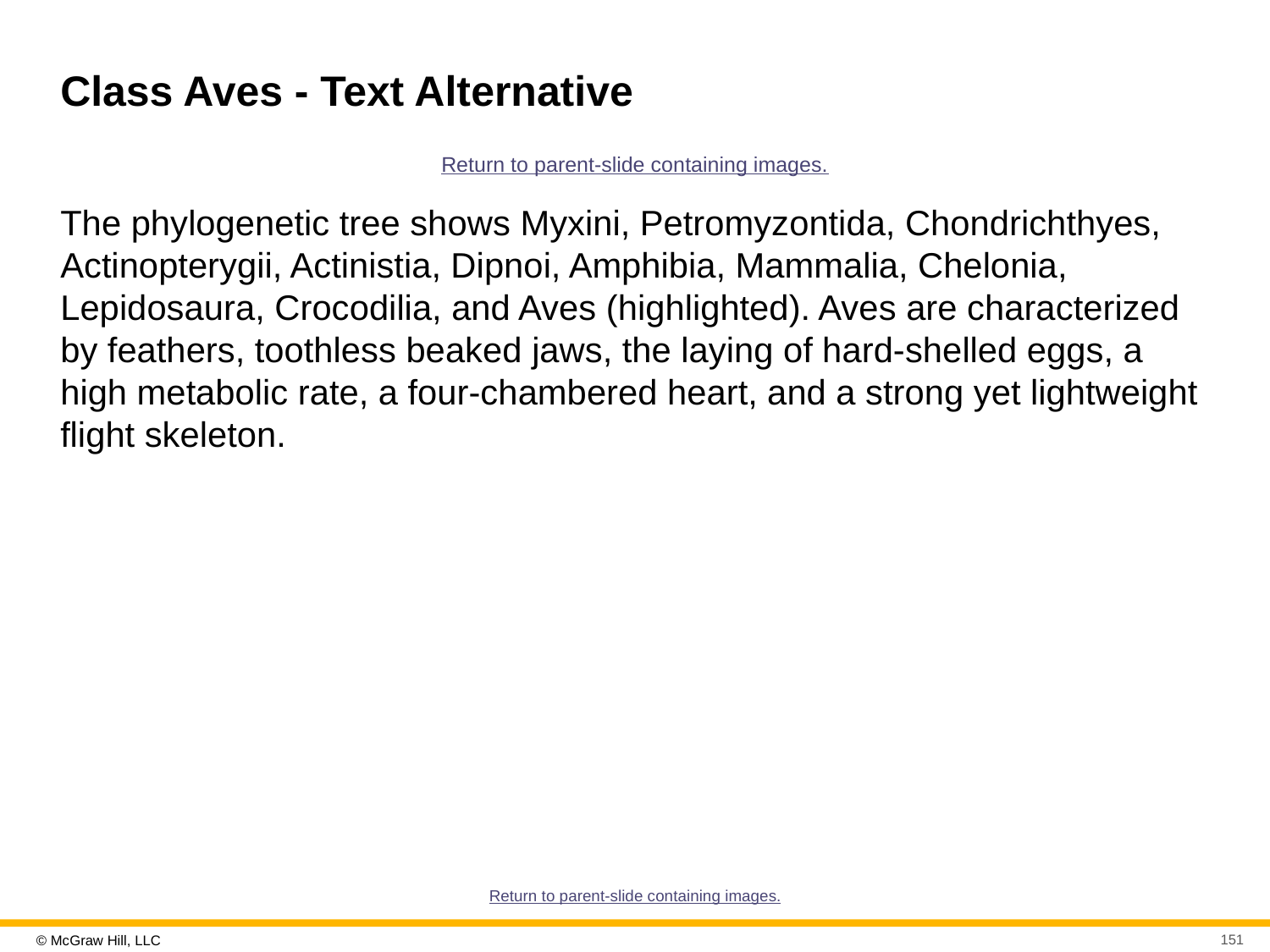

# Class Aves - Text Alternative
Return to parent-slide containing images.
The phylogenetic tree shows Myxini, Petromyzontida, Chondrichthyes, Actinopterygii, Actinistia, Dipnoi, Amphibia, Mammalia, Chelonia, Lepidosaura, Crocodilia, and Aves (highlighted). Aves are characterized by feathers, toothless beaked jaws, the laying of hard-shelled eggs, a high metabolic rate, a four-chambered heart, and a strong yet lightweight flight skeleton.
Return to parent-slide containing images.
151